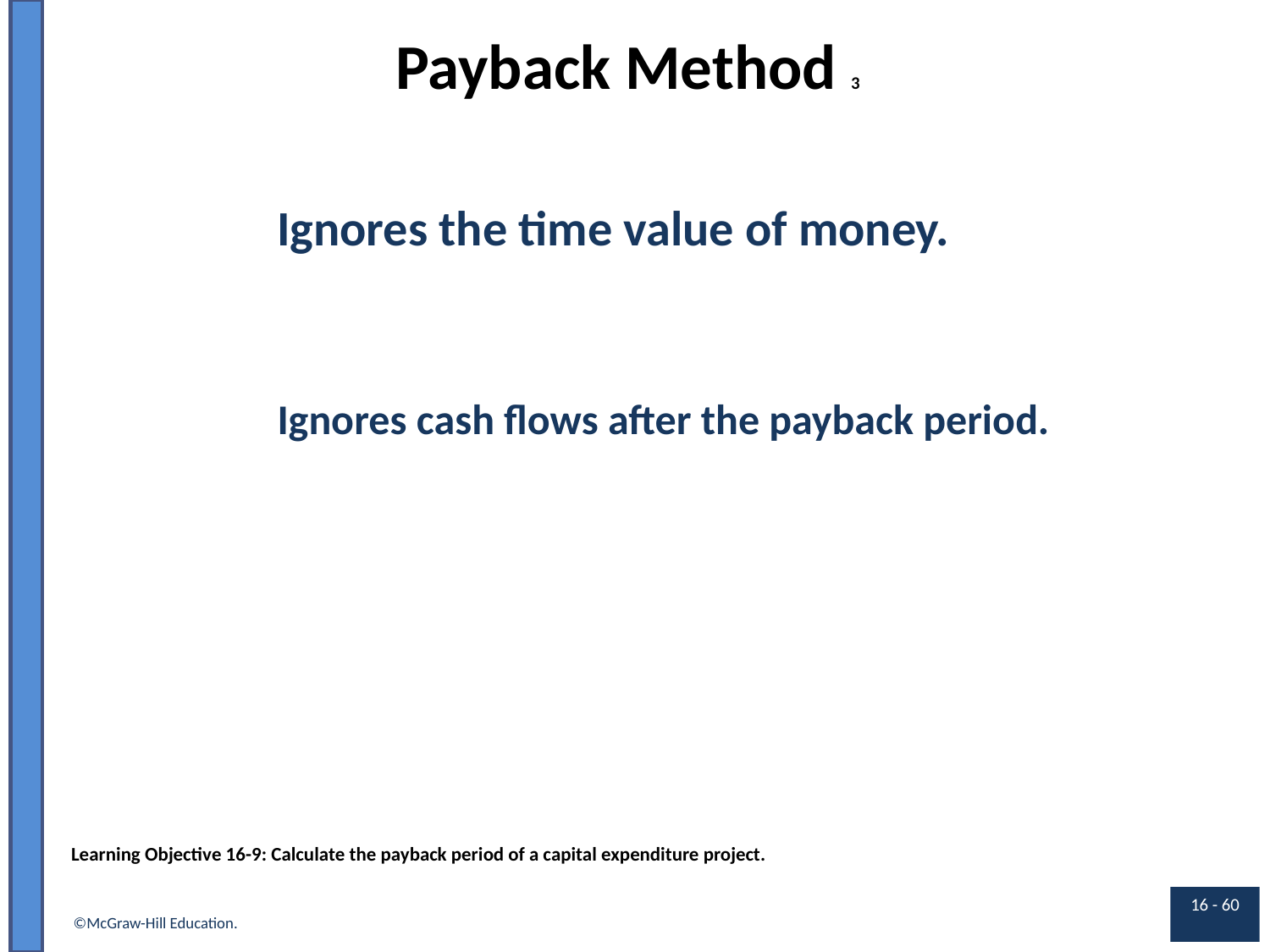

# Payback Method 3
Ignores the time value of money.
Ignores cash flows after the payback period.
Learning Objective 16-9: Calculate the payback period of a capital expenditure project.